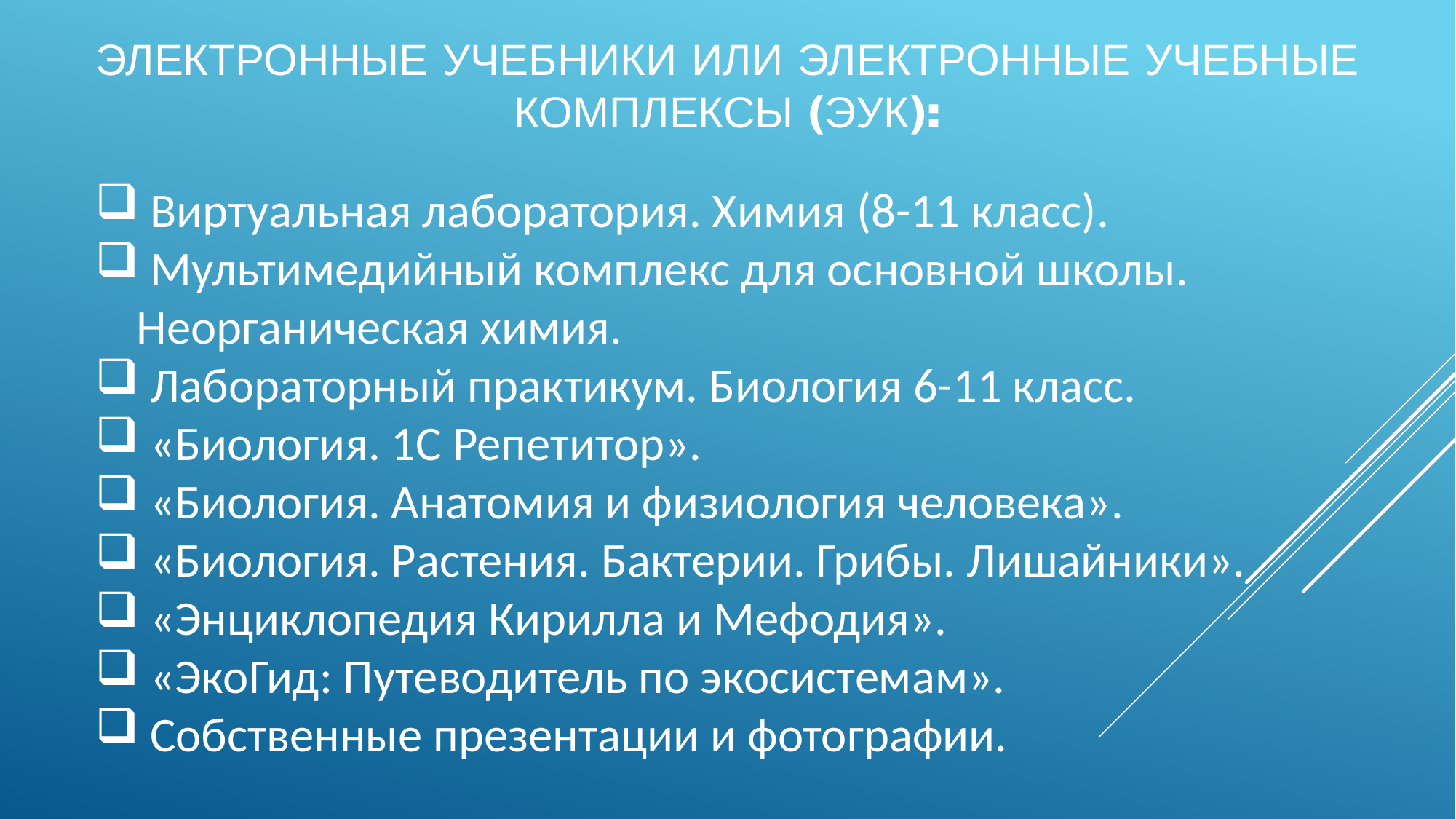

# электронные учебники или электронные учебные комплексы (ЭУК):
 Виртуальная лаборатория. Химия (8-11 класс).
 Мультимедийный комплекс для основной школы. Неорганическая химия.
 Лабораторный практикум. Биология 6-11 класс.
 «Биология. 1С Репетитор».
 «Биология. Анатомия и физиология человека».
 «Биология. Растения. Бактерии. Грибы. Лишайники».
 «Энциклопедия Кирилла и Мефодия».
 «ЭкоГид: Путеводитель по экосистемам».
 Собственные презентации и фотографии.